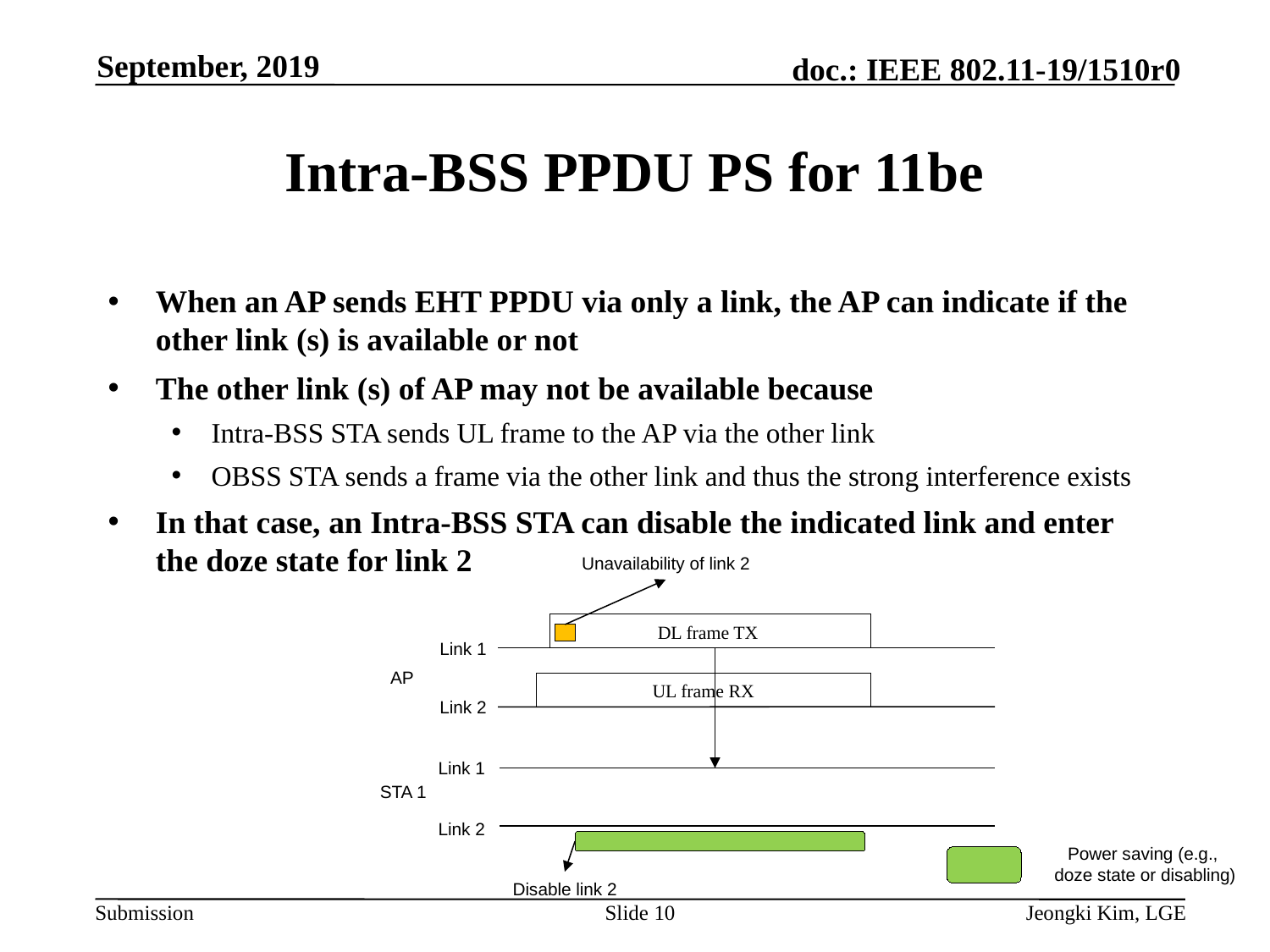

September, 2019
# Intra-BSS PPDU PS for 11be
When an AP sends EHT PPDU via only a link, the AP can indicate if the other link (s) is available or not
The other link (s) of AP may not be available because
Intra-BSS STA sends UL frame to the AP via the other link
OBSS STA sends a frame via the other link and thus the strong interference exists
In that case, an Intra-BSS STA can disable the indicated link and enter the doze state for link 2
Unavailability of link 2
DL frame TX

Link 1
AP
UL frame RX
Link 2
Link 1
STA 1
Link 2

Power saving (e.g.,
doze state or disabling)

Disable link 2
Slide 10
Jeongki Kim, LGE